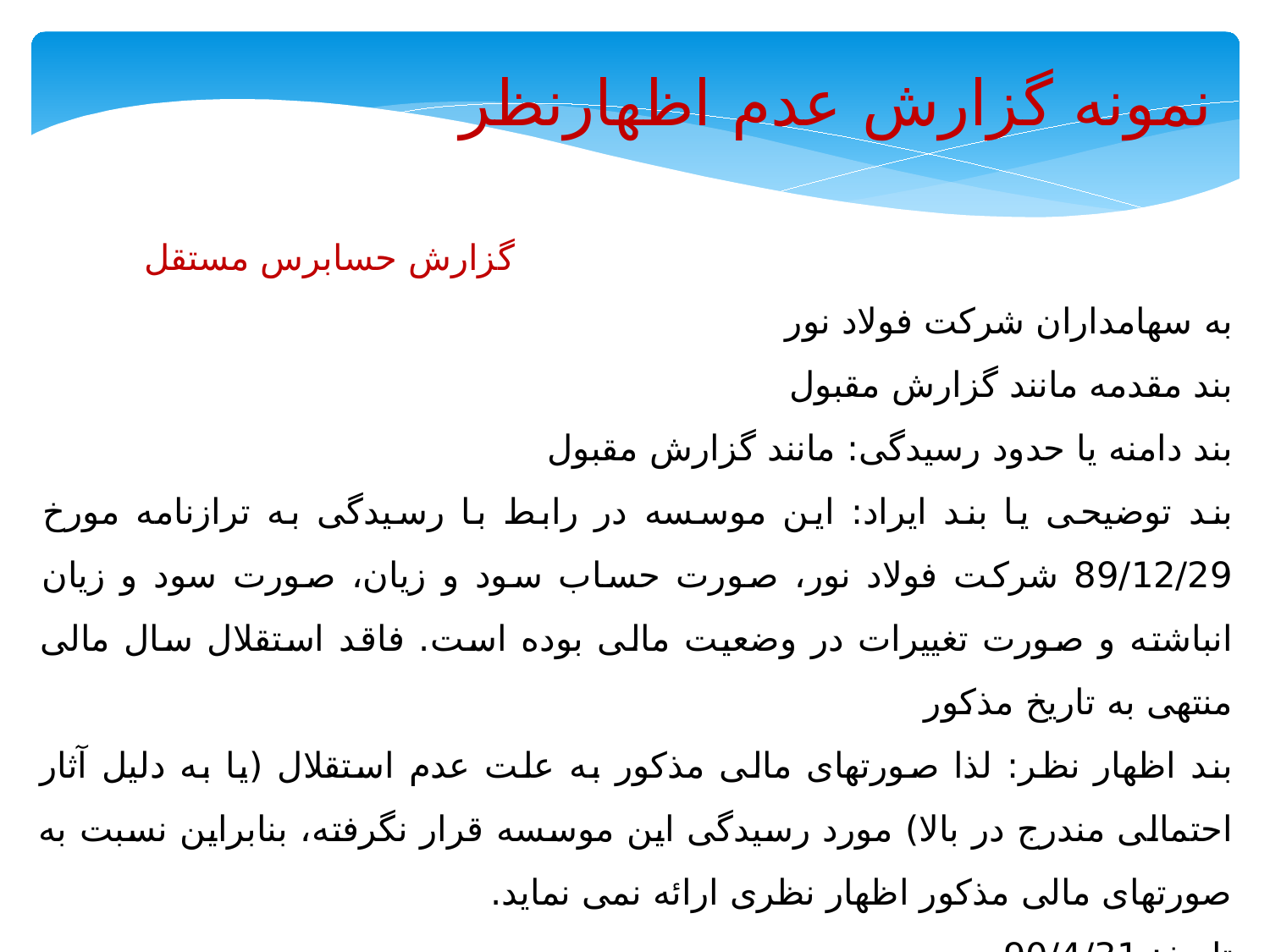

نمونه گزارش عدم اظهارنظر
                                                                گزارش حسابرس مستقل
به سهامداران شرکت فولاد نور
بند مقدمه مانند گزارش مقبول
بند دامنه یا حدود رسیدگی: مانند گزارش مقبول
بند توضیحی یا بند ایراد: این موسسه در رابط با رسیدگی به ترازنامه مورخ 89/12/29 شرکت فولاد نور، صورت حساب سود و زیان، صورت سود و زیان انباشته و صورت تغییرات در وضعیت مالی بوده است. فاقد استقلال سال مالی منتهی به تاریخ مذکور
بند اظهار نظر: لذا صورتهای مالی مذکور به علت عدم استقلال (یا به دلیل آثار احتمالی مندرج در بالا) مورد رسیدگی این موسسه قرار نگرفته، بنابراین نسبت به صورتهای مالی مذکور اظهار نظری ارائه نمی نماید.
تاریخ: 90/4/31                                                                                                         موسسه حسابرسی افق